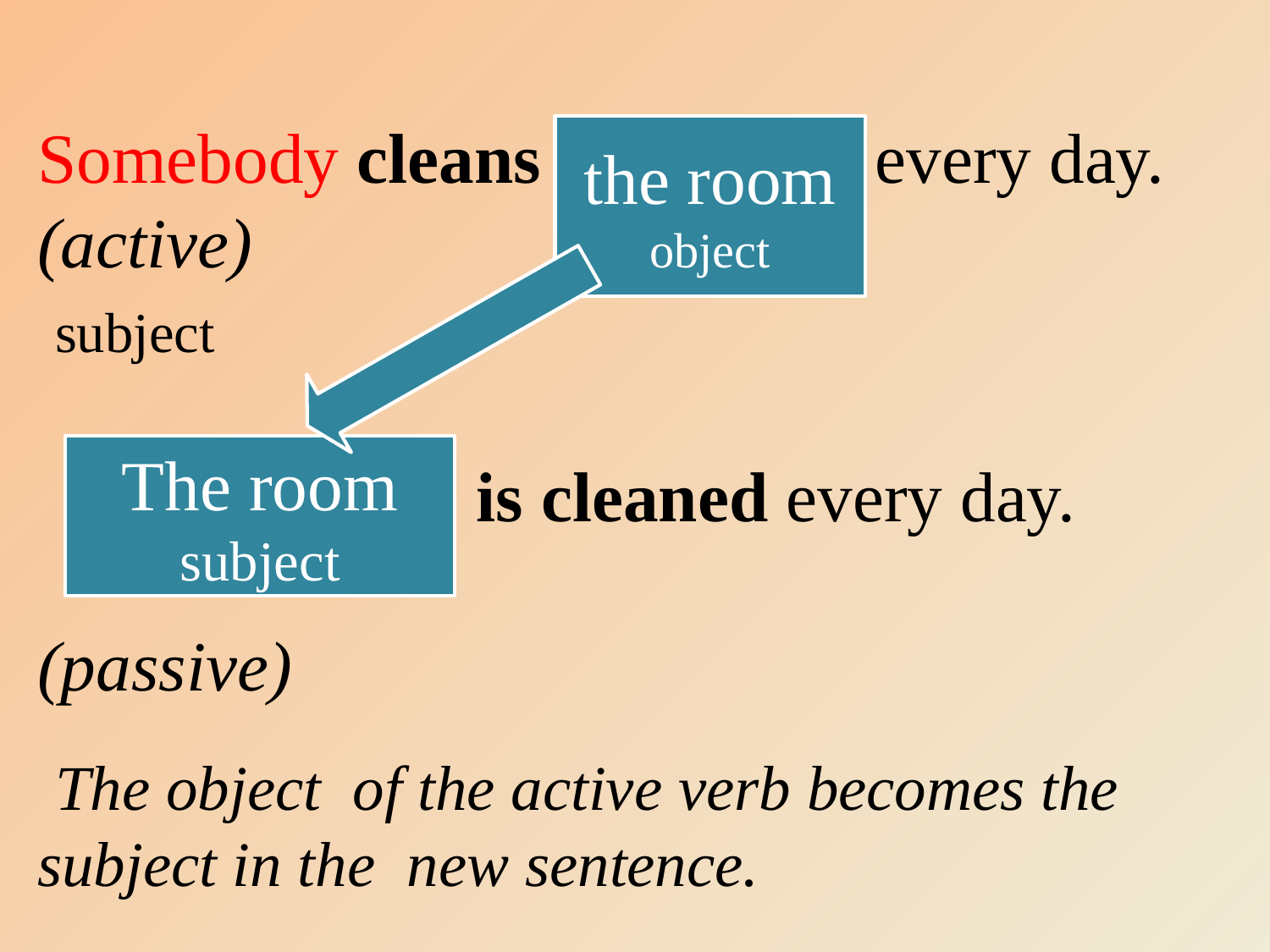

Somebody cleans                   every day. (active)
 subject

                         is cleaned every day.

(passive)

  The object  of the active verb becomes the subject in the  new sentence.

the room
object

The room
subject